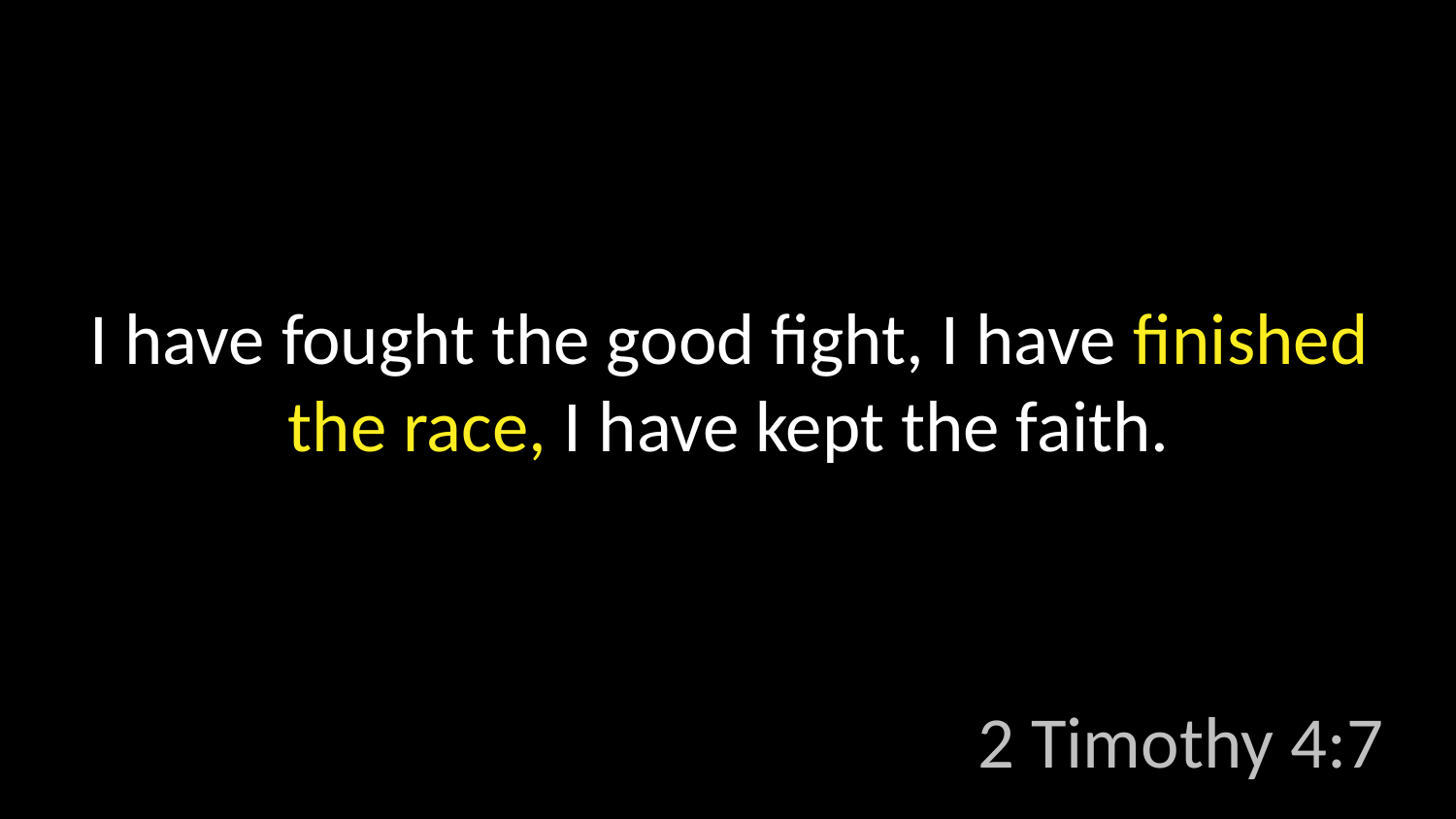

I have fought the good fight, I have finished the race, I have kept the faith.
2 Timothy 4:7